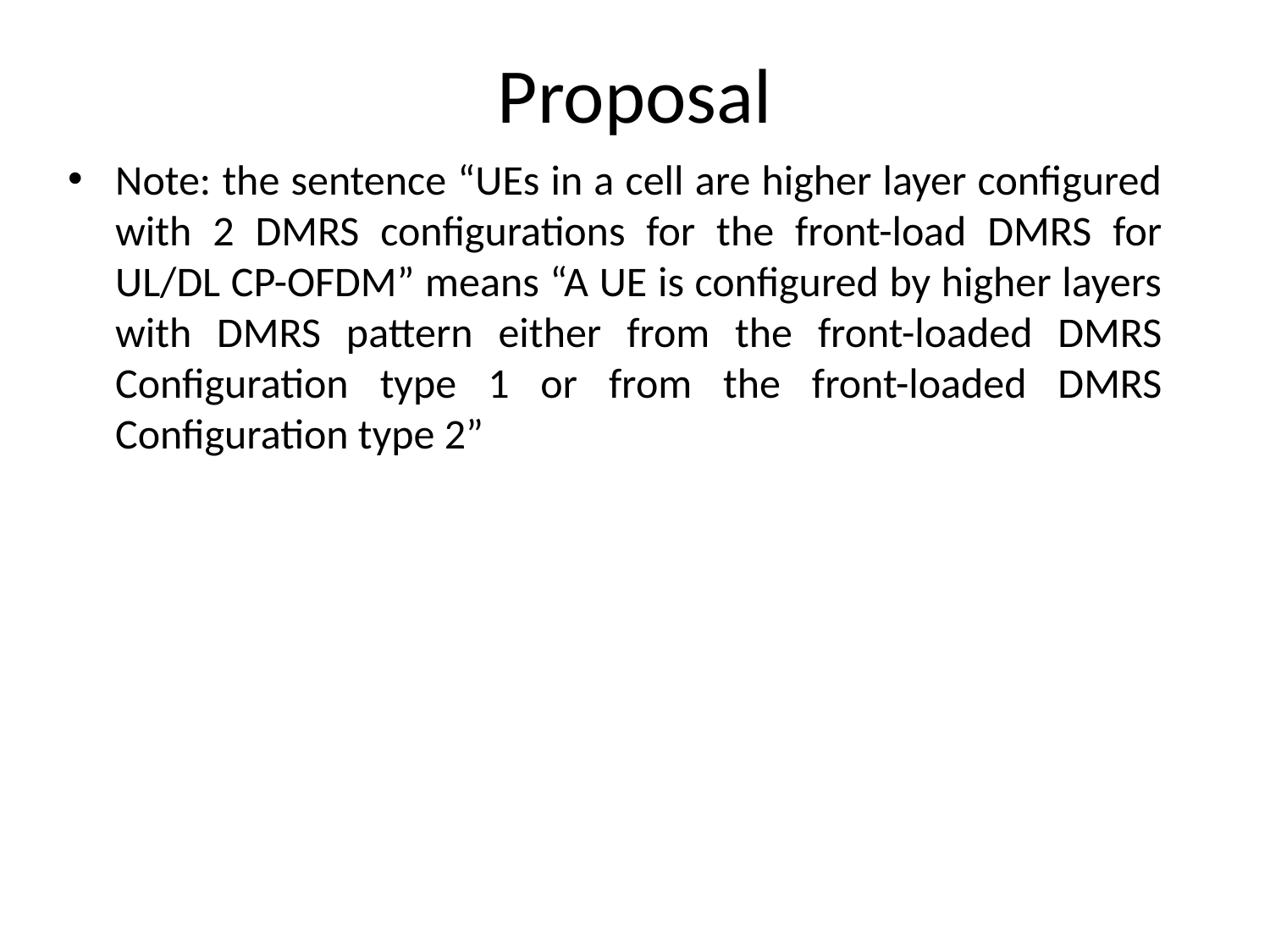

# Proposal
Note: the sentence “UEs in a cell are higher layer configured with 2 DMRS configurations for the front-load DMRS for UL/DL CP-OFDM” means “A UE is configured by higher layers with DMRS pattern either from the front-loaded DMRS Configuration type 1 or from the front-loaded DMRS Configuration type 2”